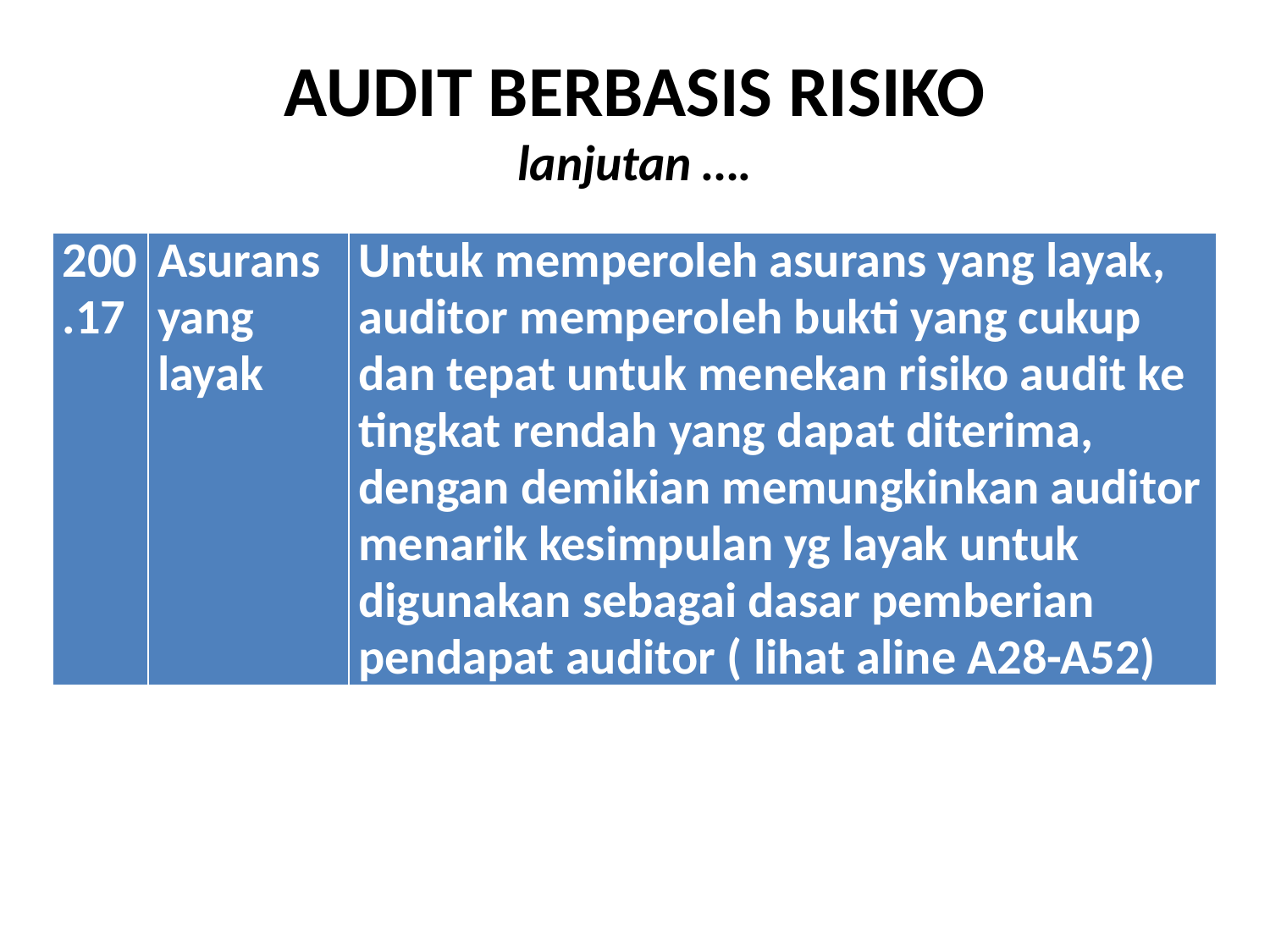

# AUDIT BERBASIS RISIKO lanjutan ….
| 200.17 | Asurans yang layak | Untuk memperoleh asurans yang layak, auditor memperoleh bukti yang cukup dan tepat untuk menekan risiko audit ke tingkat rendah yang dapat diterima, dengan demikian memungkinkan auditor menarik kesimpulan yg layak untuk digunakan sebagai dasar pemberian pendapat auditor ( lihat aline A28-A52) |
| --- | --- | --- |